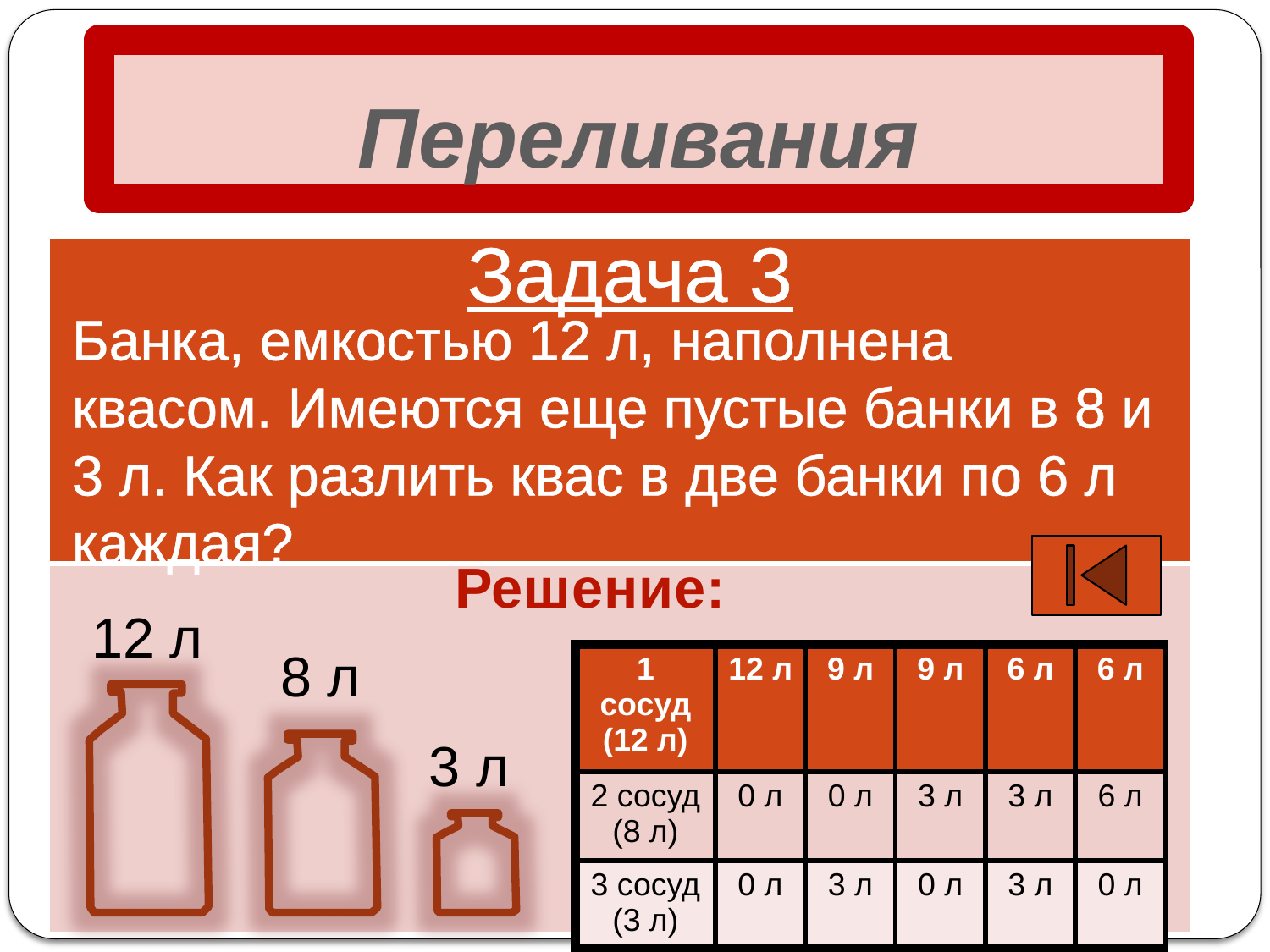

# Переливания
Задача 3
|  |
| --- |
|  |
Банка, емкостью 12 л, наполнена квасом. Имеются еще пустые банки в 8 и 3 л. Как разлить квас в две банки по 6 л каждая?

Решение:
12 л
8 л

| 1 сосуд (12 л) | 12 л | 9 л | 9 л | 6 л | 6 л |
| --- | --- | --- | --- | --- | --- |
| 2 сосуд (8 л) | 0 л | 0 л | 3 л | 3 л | 6 л |
| 3 сосуд (3 л) | 0 л | 3 л | 0 л | 3 л | 0 л |

3 л